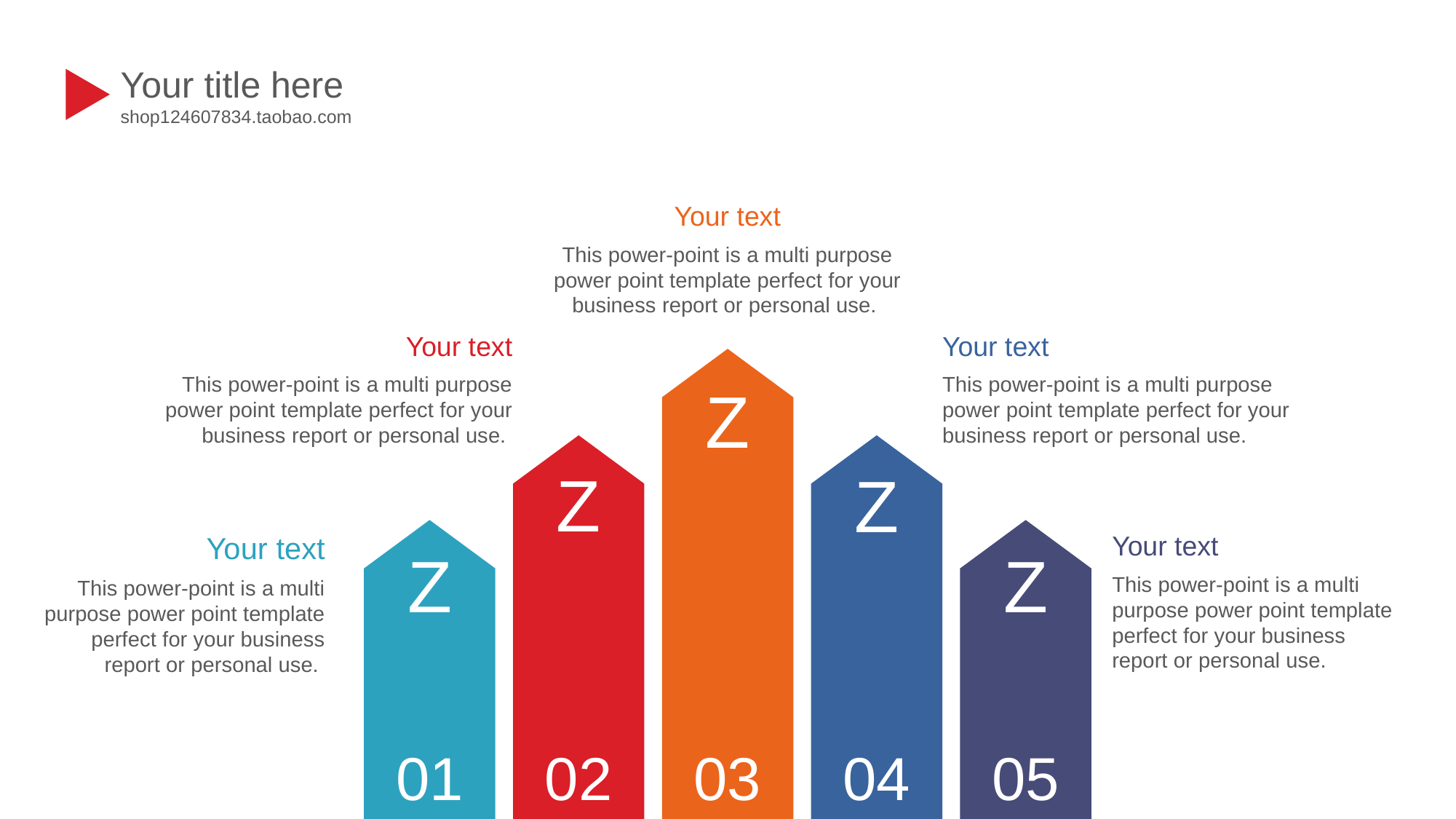

Your title here
shop124607834.taobao.com

Your text
This power-point is a multi purpose power point template perfect for your business report or personal use.
Your text
This power-point is a multi purpose power point template perfect for your business report or personal use.
Your text
This power-point is a multi purpose power point template perfect for your business report or personal use.
Z
Z
Z

Your text
This power-point is a multi purpose power point template perfect for your business report or personal use.
Your text
This power-point is a multi purpose power point template perfect for your business report or personal use.
Z
Z

01
02
03
04
05